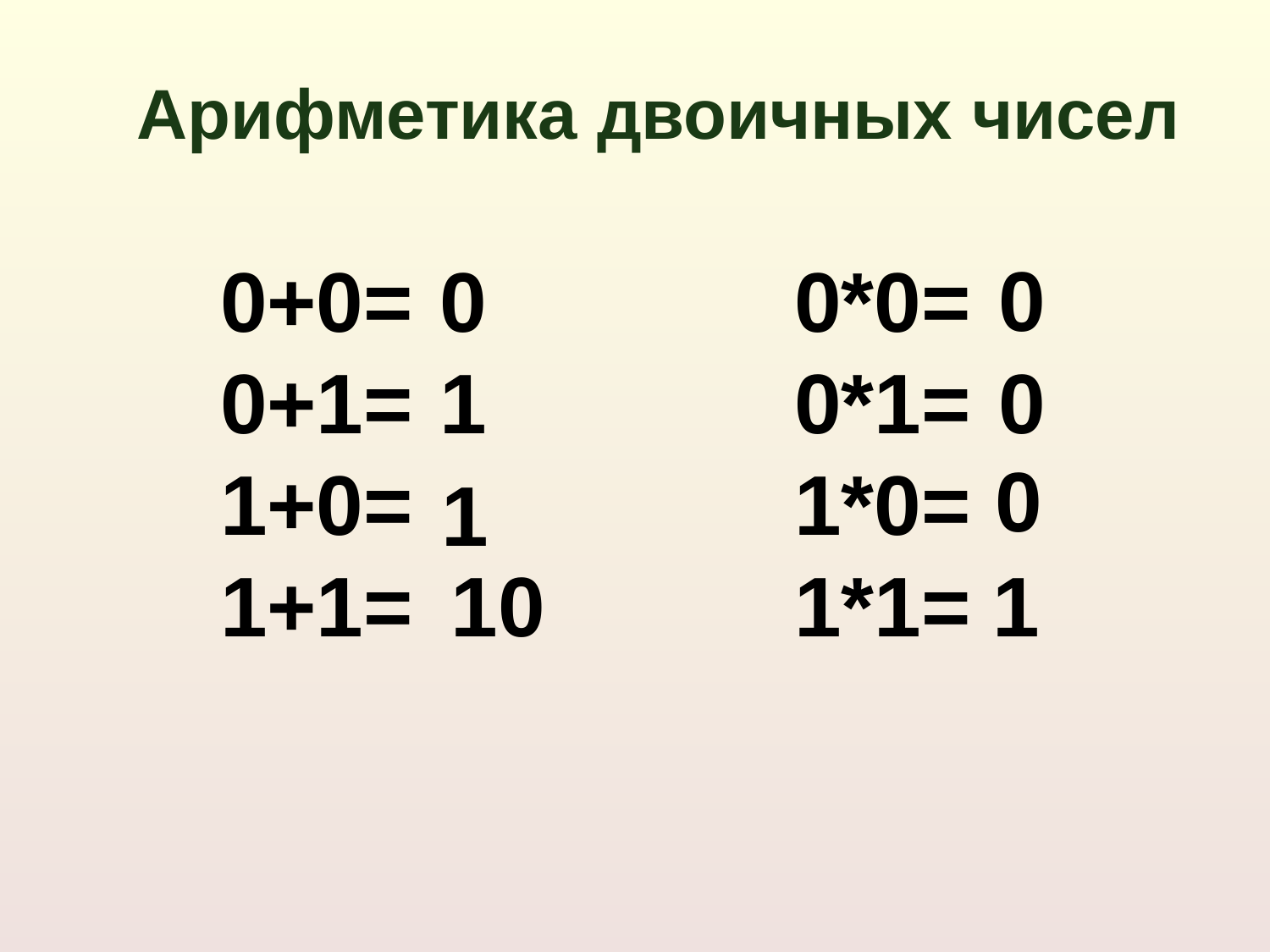

Арифметика двоичных чисел
0
0+0=
0+1=
1+0=
1+1=
0
0*0=
0*1=
1*0=
1*1=
1
0
0
1
1
10